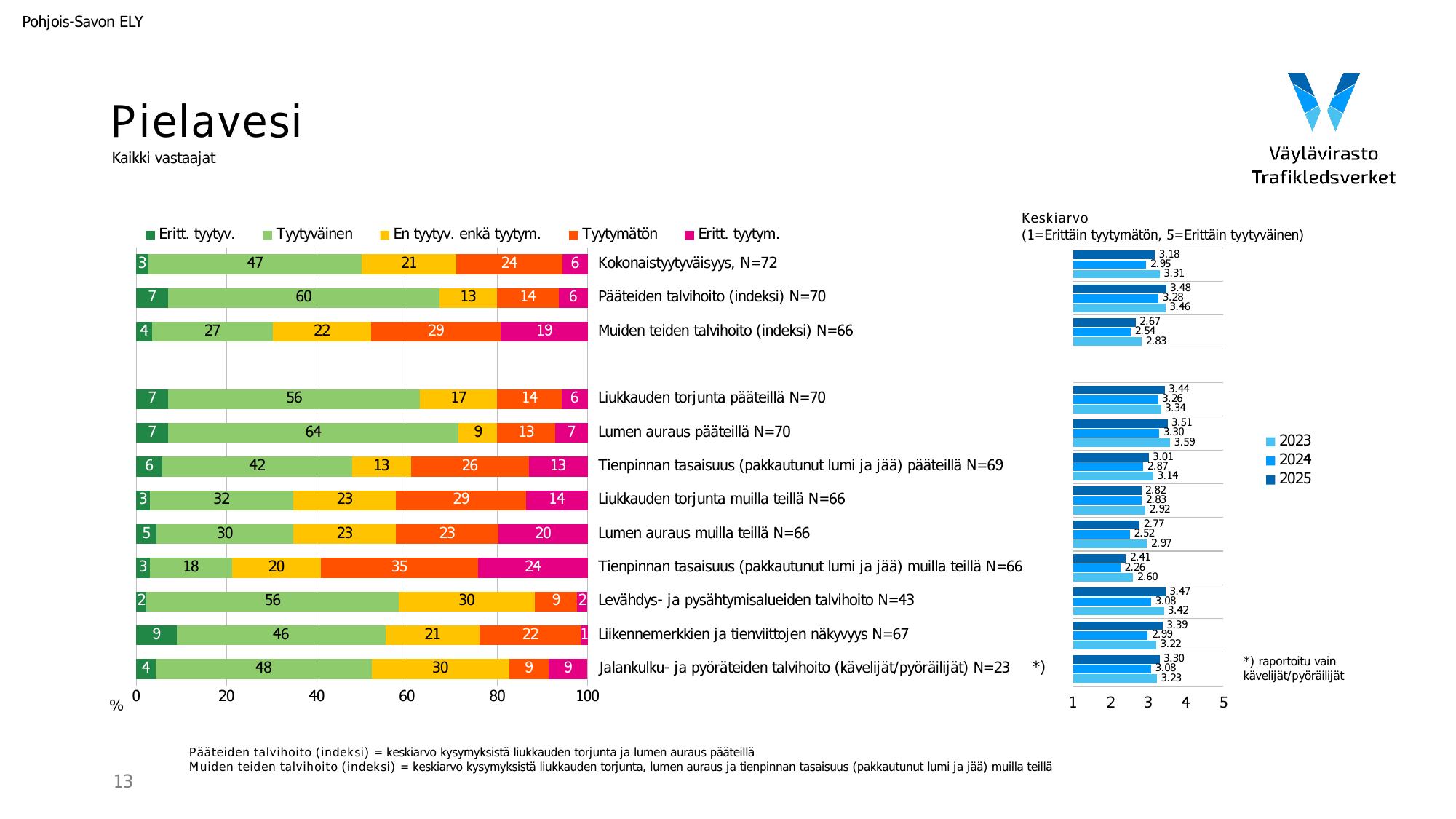

Pohjois-Savon ELY
# Pielavesi
Kaikki vastaajat
Keskiarvo
(1=Erittäin tyytymätön, 5=Erittäin tyytyväinen)

### Chart

| Category | Eritt. tyytyv. | Tyytyväinen | En tyytyv. enkä tyytym. | Tyytymätön | Eritt. tyytym. |
|---|---|---|---|---|---|
| Kokonaistyytyväisyys, N=72 | 2.777778 | 47.222222 | 20.833333 | 23.611111 | 5.555556 |
| Pääteiden talvihoito (indeksi) N=70 | 7.142857 | 60.0 | 12.857143 | 13.5714285 | 6.4285715 |
| Muiden teiden talvihoito (indeksi) N=66 | 3.535353666666667 | 26.76767666666667 | 21.717172 | 28.787879 | 19.191919333333335 |
|  | None | None | None | None | None |
| Liukkauden torjunta pääteillä N=70 | 7.142857 | 55.714286 | 17.142857 | 14.285714 | 5.714286 |
| Lumen auraus pääteillä N=70 | 7.142857 | 64.285714 | 8.571429 | 12.857143 | 7.142857 |
| Tienpinnan tasaisuus (pakkautunut lumi ja jää) pääteillä N=69 | 5.797101 | 42.028986 | 13.043478 | 26.086957 | 13.043478 |
| Liukkauden torjunta muilla teillä N=66 | 3.030303 | 31.818182 | 22.727273 | 28.787879 | 13.636364 |
| Lumen auraus muilla teillä N=66 | 4.545455 | 30.30303 | 22.727273 | 22.727273 | 19.69697 |
| Tienpinnan tasaisuus (pakkautunut lumi ja jää) muilla teillä N=66 | 3.030303 | 18.181818 | 19.69697 | 34.848485 | 24.242424 |
| Levähdys- ja pysähtymisalueiden talvihoito N=43 | 2.325581 | 55.813953 | 30.232558 | 9.302326 | 2.325581 |
| Liikennemerkkien ja tienviittojen näkyvyys N=67 | 8.955224 | 46.268657 | 20.895522 | 22.38806 | 1.492537 |
| Jalankulku- ja pyöräteiden talvihoito (kävelijät/pyöräilijät) N=23 | 4.347826 | 47.826087 | 30.434783 | 8.695652 | 8.695652 |

### Chart

| Category | 2025 | 2024 | 2023 |
|---|---|---|---|
*) raportoitu vain
kävelijät/pyöräilijät
*)
%
Pääteiden talvihoito (indeksi) = keskiarvo kysymyksistä liukkauden torjunta ja lumen auraus pääteillä
Muiden teiden talvihoito (indeksi) = keskiarvo kysymyksistä liukkauden torjunta, lumen auraus ja tienpinnan tasaisuus (pakkautunut lumi ja jää) muilla teillä

13